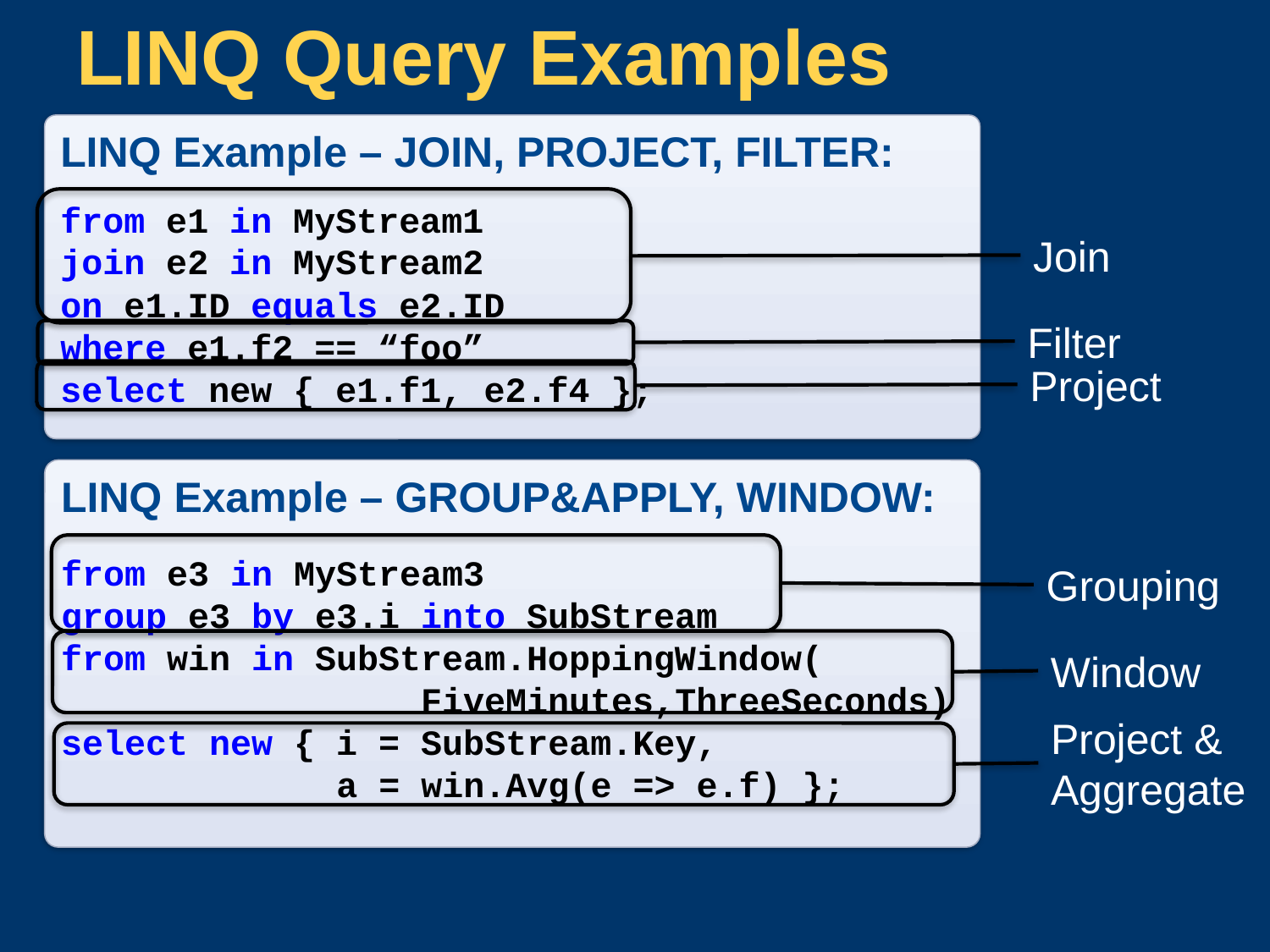

# LINQ Query Examples
LINQ Example – JOIN, PROJECT, FILTER:

from e1 in MyStream1
join e2 in MyStream2
on e1.ID equals e2.ID
where e1.f2 == “foo”
select new { e1.f1, e2.f4 };

Join
Filter

Project

LINQ Example – GROUP&APPLY, WINDOW:
from e3 in MyStream3
group e3 by e3.i into SubStream
from win in SubStream.HoppingWindow(
                 FiveMinutes,ThreeSeconds)
select new { i = SubStream.Key,
             a = win.Avg(e => e.f) };

Grouping

Window
Project &
Aggregate